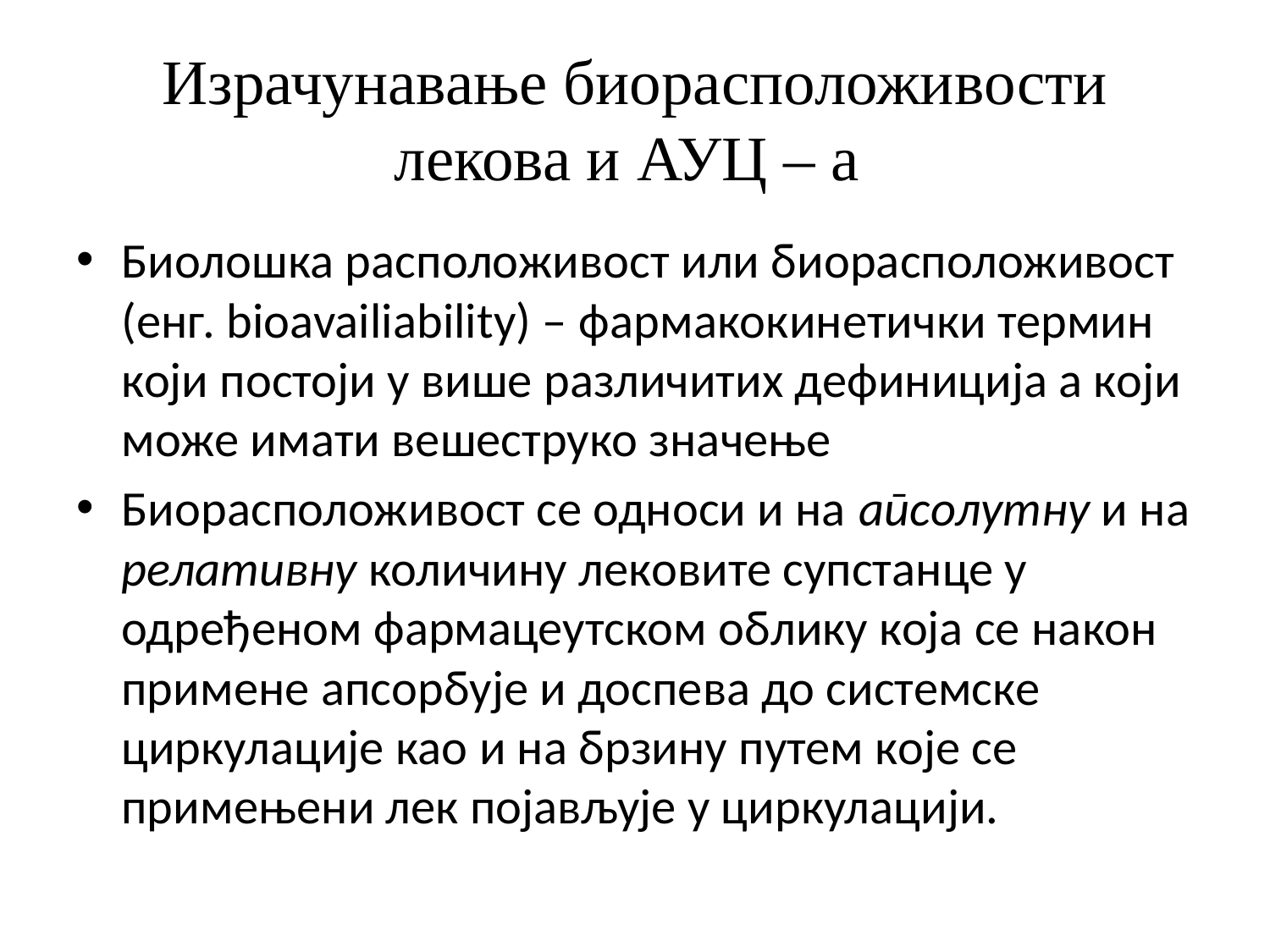

# Израчунавање биорасположивости лекова и АУЦ – а
Биолошка расположивост или биорасположивост (енг. bioavailiability) – фармакокинетички термин који постоји у више различитих дефиниција а који може имати вешеструко значење
Биорасположивост се односи и на апсолутну и на релативну количину лековите супстанце у одређеном фармацеутском облику која се након примене апсорбује и доспева до системске циркулације као и на брзину путем које се примењени лек појављује у циркулацији.